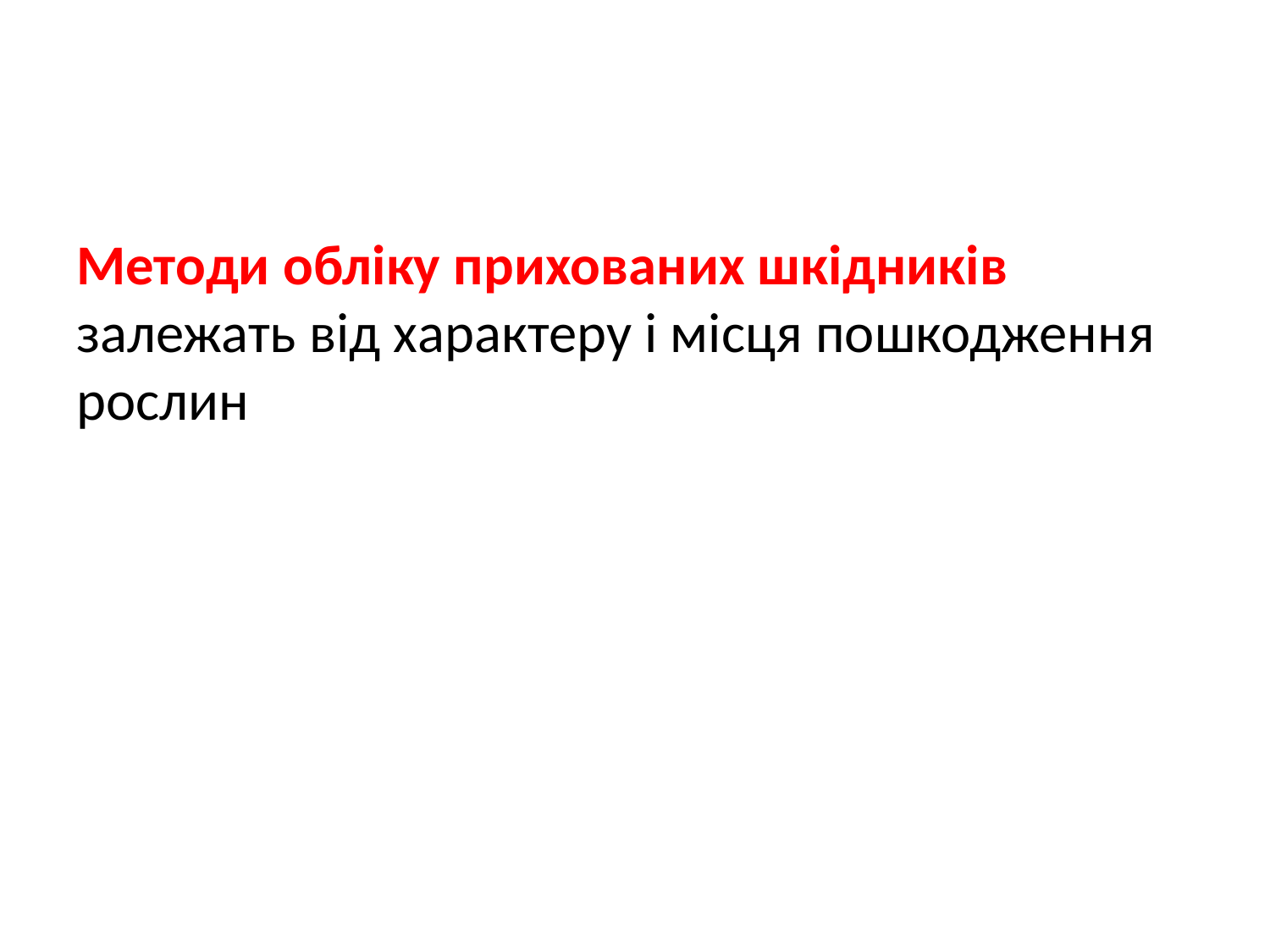

#
Методи обліку прихованих шкідників залежать від характеру і місця пошкодження рослин